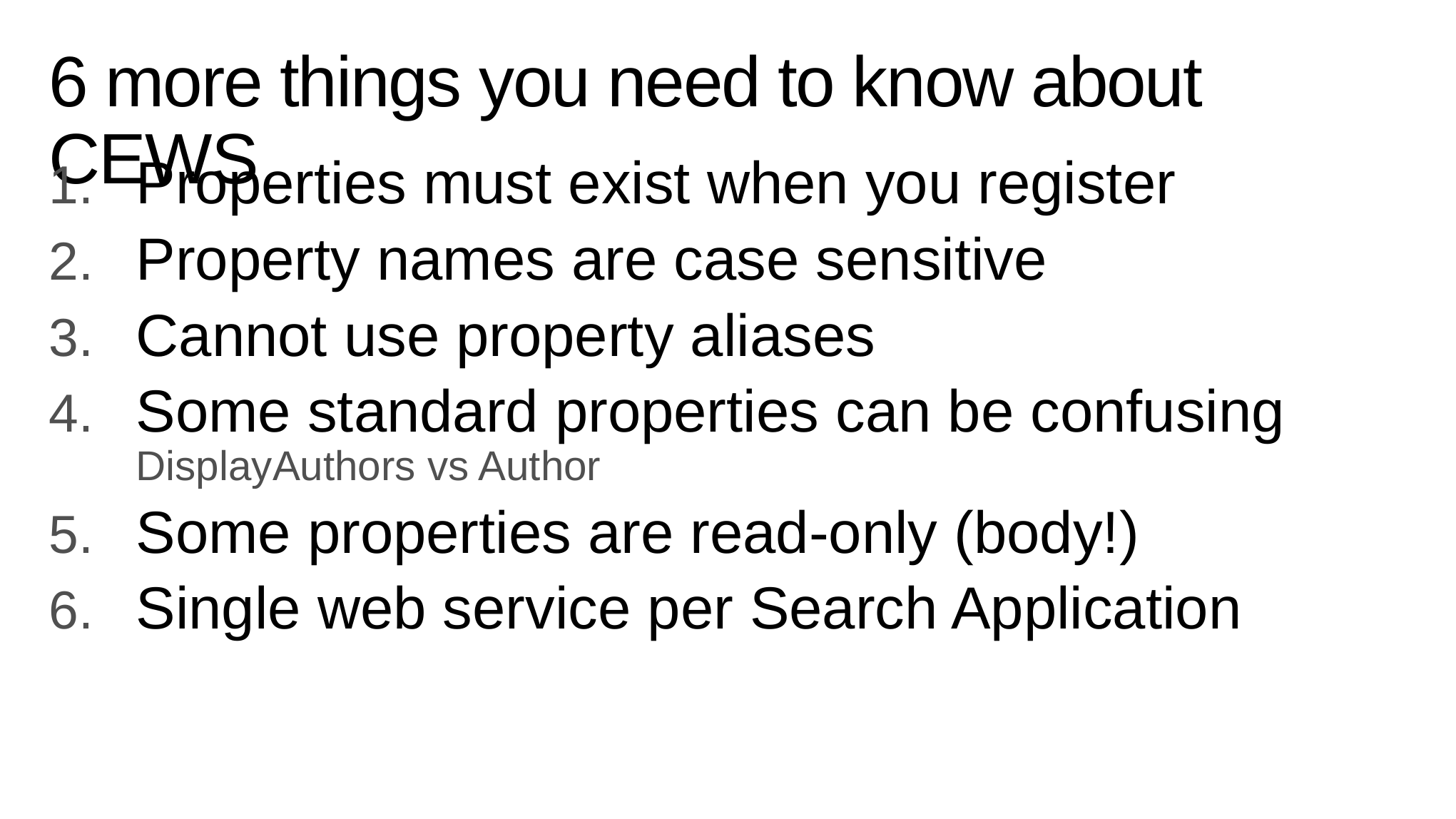

# 6 more things you need to know about CEWS
Properties must exist when you register
Property names are case sensitive
Cannot use property aliases
Some standard properties can be confusing
DisplayAuthors vs Author
Some properties are read-only (body!)
Single web service per Search Application